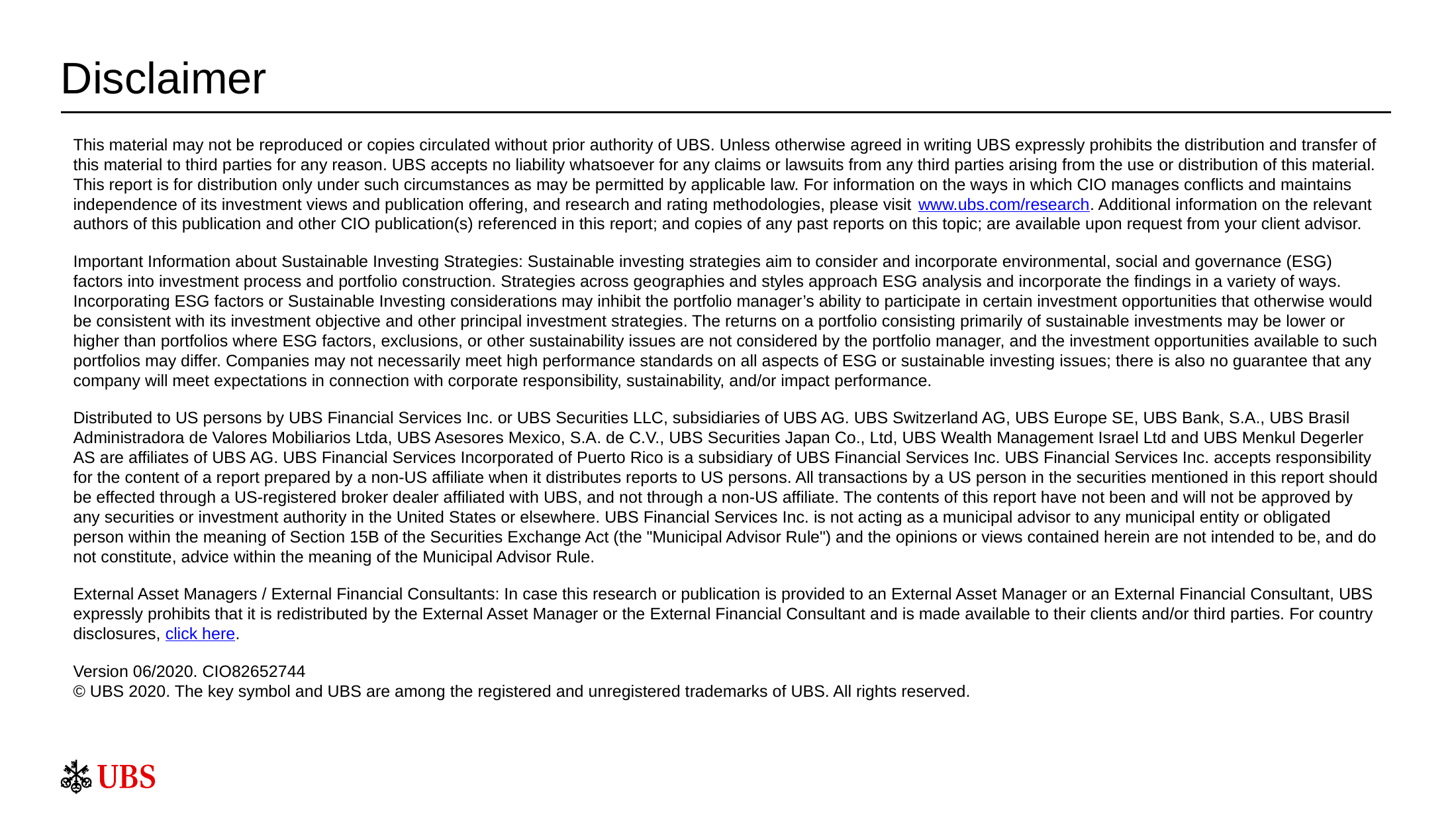

# Disclaimer
This material may not be reproduced or copies circulated without prior authority of UBS. Unless otherwise agreed in writing UBS expressly prohibits the distribution and transfer of this material to third parties for any reason. UBS accepts no liability whatsoever for any claims or lawsuits from any third parties arising from the use or distribution of this material. This report is for distribution only under such circumstances as may be permitted by applicable law. For information on the ways in which CIO manages conflicts and maintains independence of its investment views and publication offering, and research and rating methodologies, please visit www.ubs.com/research. Additional information on the relevant authors of this publication and other CIO publication(s) referenced in this report; and copies of any past reports on this topic; are available upon request from your client advisor.
Important Information about Sustainable Investing Strategies: Sustainable investing strategies aim to consider and incorporate environmental, social and governance (ESG) factors into investment process and portfolio construction. Strategies across geographies and styles approach ESG analysis and incorporate the findings in a variety of ways. Incorporating ESG factors or Sustainable Investing considerations may inhibit the portfolio manager’s ability to participate in certain investment opportunities that otherwise would be consistent with its investment objective and other principal investment strategies. The returns on a portfolio consisting primarily of sustainable investments may be lower or higher than portfolios where ESG factors, exclusions, or other sustainability issues are not considered by the portfolio manager, and the investment opportunities available to such portfolios may differ. Companies may not necessarily meet high performance standards on all aspects of ESG or sustainable investing issues; there is also no guarantee that any company will meet expectations in connection with corporate responsibility, sustainability, and/or impact performance.
Distributed to US persons by UBS Financial Services Inc. or UBS Securities LLC, subsidiaries of UBS AG. UBS Switzerland AG, UBS Europe SE, UBS Bank, S.A., UBS Brasil Administradora de Valores Mobiliarios Ltda, UBS Asesores Mexico, S.A. de C.V., UBS Securities Japan Co., Ltd, UBS Wealth Management Israel Ltd and UBS Menkul Degerler AS are affiliates of UBS AG. UBS Financial Services Incorporated of Puerto Rico is a subsidiary of UBS Financial Services Inc. UBS Financial Services Inc. accepts responsibility for the content of a report prepared by a non-US affiliate when it distributes reports to US persons. All transactions by a US person in the securities mentioned in this report should be effected through a US-registered broker dealer affiliated with UBS, and not through a non-US affiliate. The contents of this report have not been and will not be approved by any securities or investment authority in the United States or elsewhere. UBS Financial Services Inc. is not acting as a municipal advisor to any municipal entity or obligated person within the meaning of Section 15B of the Securities Exchange Act (the "Municipal Advisor Rule") and the opinions or views contained herein are not intended to be, and do not constitute, advice within the meaning of the Municipal Advisor Rule.
External Asset Managers / External Financial Consultants: In case this research or publication is provided to an External Asset Manager or an External Financial Consultant, UBS expressly prohibits that it is redistributed by the External Asset Manager or the External Financial Consultant and is made available to their clients and/or third parties. For country disclosures, click here.
Version 06/2020. CIO82652744
© UBS 2020. The key symbol and UBS are among the registered and unregistered trademarks of UBS. All rights reserved.